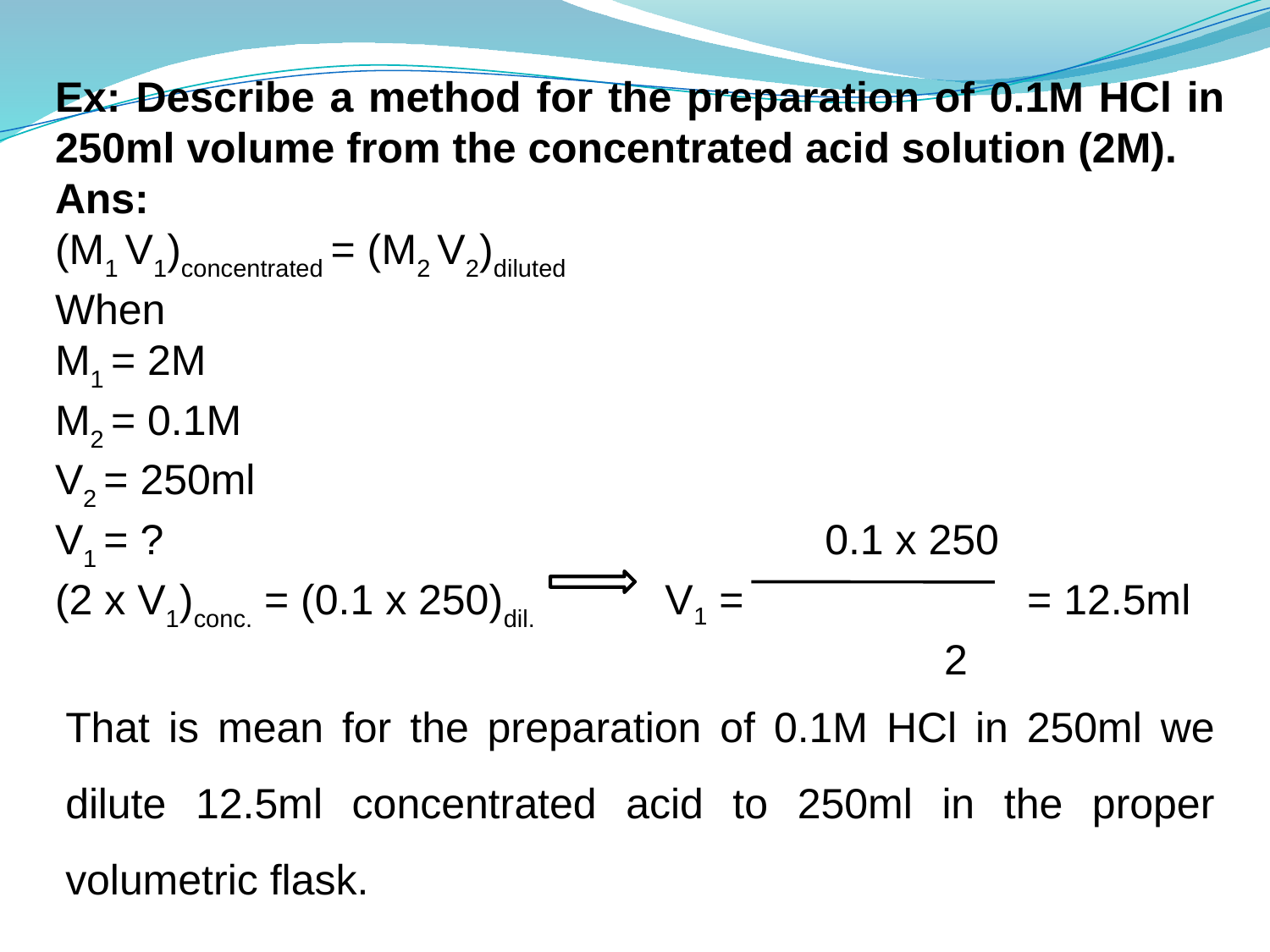

Ex: Describe a method for the preparation of 0.1M HCl in 250ml volume from the concentrated acid solution (2M).
Ans:
(M1 V1)concentrated = (M2 V2)diluted
When
M1 = 2M
M2 = 0.1M
V2 = 250ml
V1 = ?                                                        0.1 x 250
(2 x V1)conc. = (0.1 x 250)dil.           V1 =                        = 12.5ml
                                                                           2

That is mean for the preparation of 0.1M HCl in 250ml we dilute 12.5ml concentrated acid to 250ml in the proper volumetric flask.